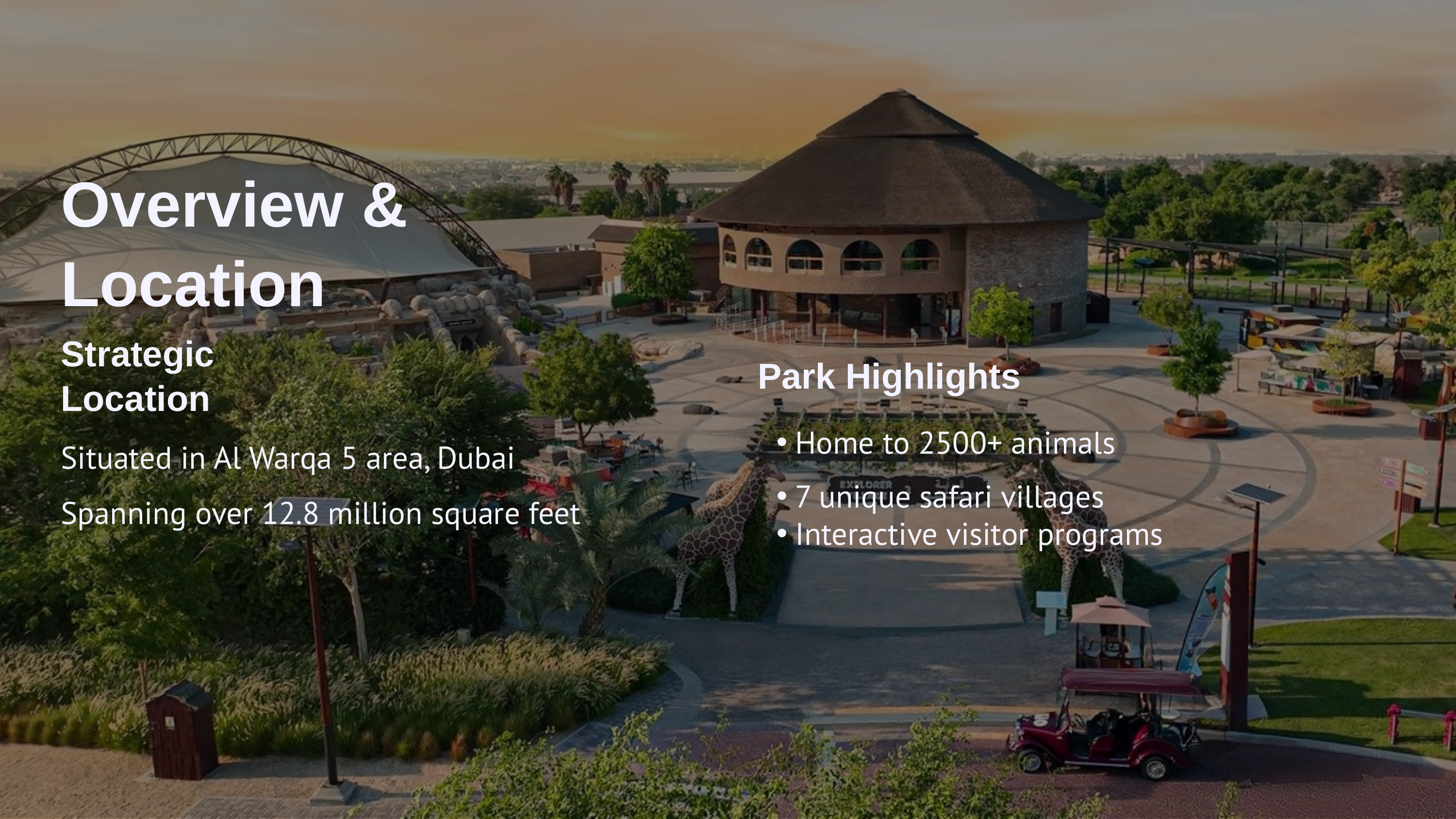

Overview & Location
Strategic Location
Park Highlights
Home to 2500+ animals
Situated in Al Warqa 5 area, Dubai
7 unique safari villages
Spanning over 12.8 million square feet
Interactive visitor programs